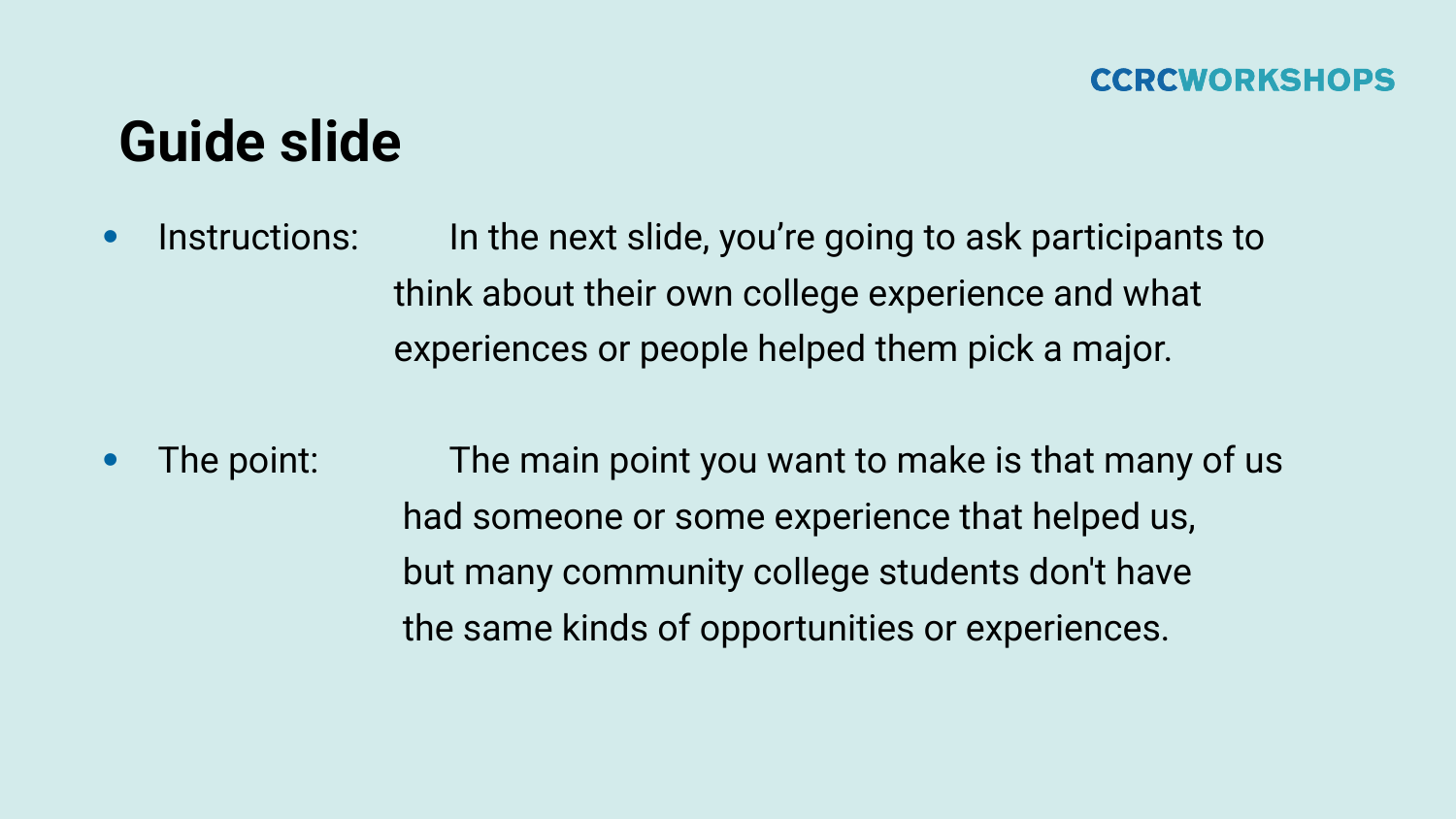

# Guide slide
Instructions: 	In the next slide, you’re going to ask participants to
		think about their own college experience and what
		experiences or people helped them pick a major.

The point: 	The main point you want to make is that many of us
		 had someone or some experience that helped us,
		 but many community college students don't have
		 the same kinds of opportunities or experiences.